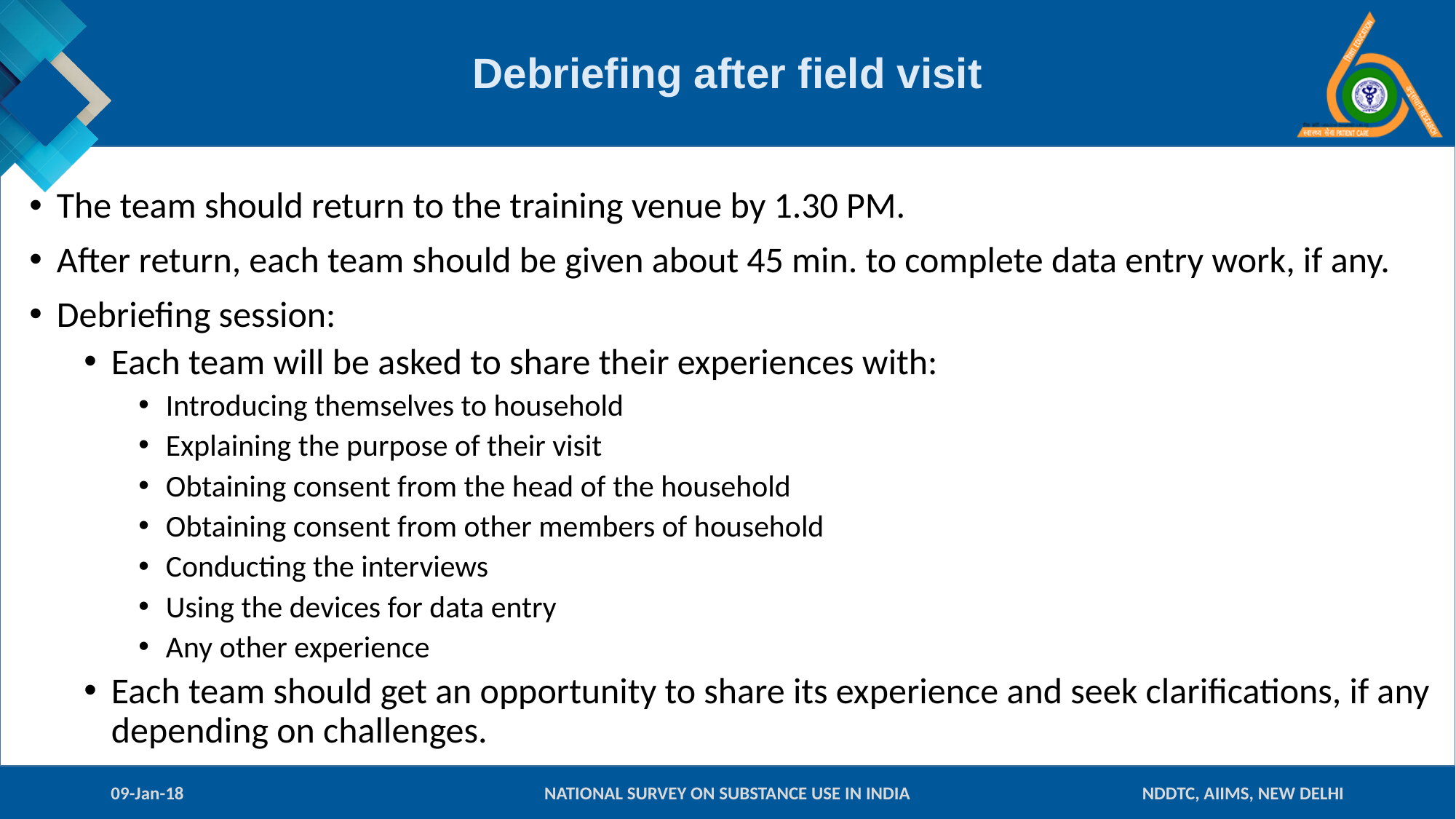

# Debriefing after field visit
The team should return to the training venue by 1.30 PM.
After return, each team should be given about 45 min. to complete data entry work, if any.
Debriefing session:
Each team will be asked to share their experiences with:
Introducing themselves to household
Explaining the purpose of their visit
Obtaining consent from the head of the household
Obtaining consent from other members of household
Conducting the interviews
Using the devices for data entry
Any other experience
Each team should get an opportunity to share its experience and seek clarifications, if any depending on challenges.
09-Jan-18
NATIONAL SURVEY ON SUBSTANCE USE IN INDIA
NDDTC, AIIMS, NEW DELHI